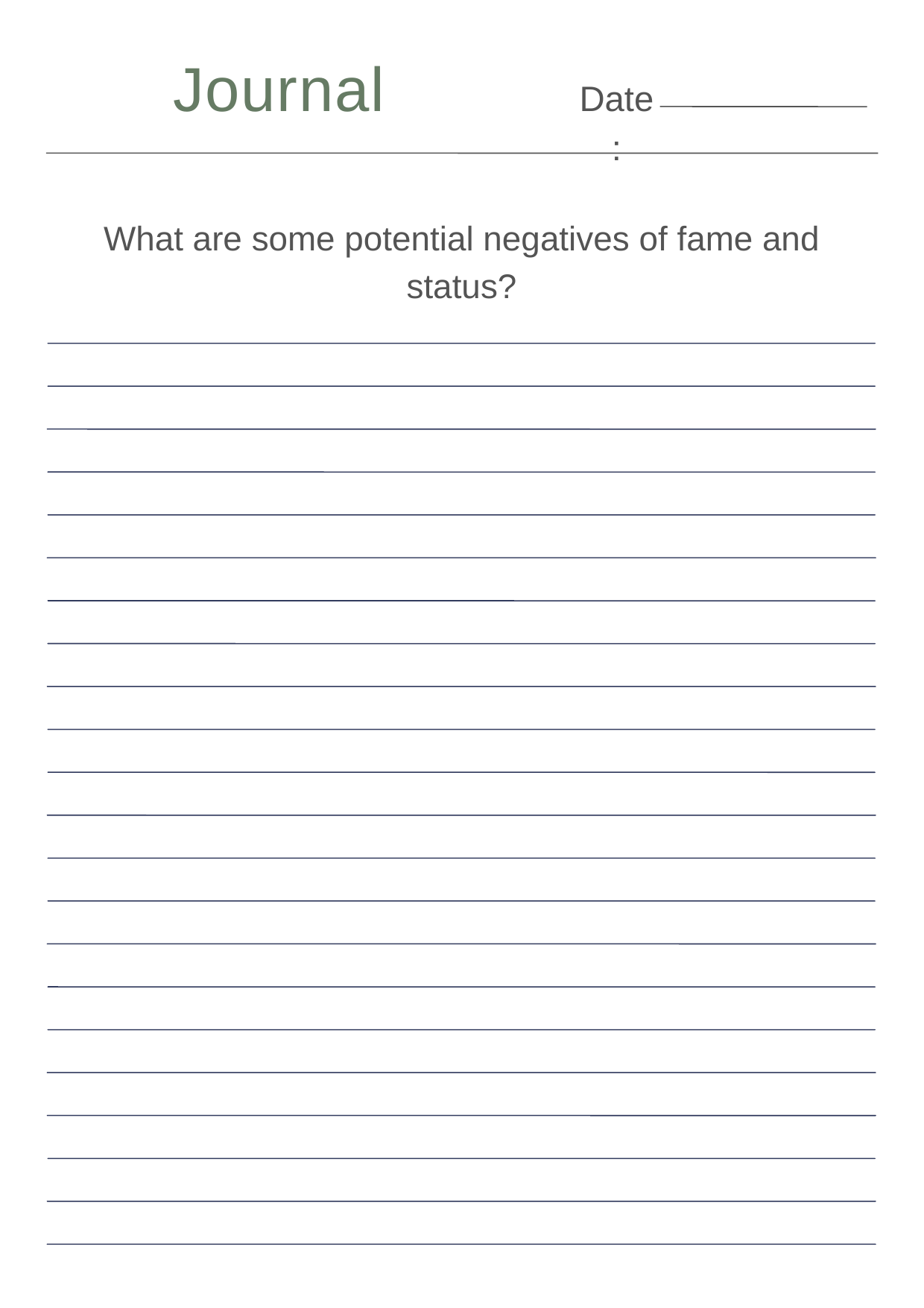

Journal
Date:

What are some potential negatives of fame and status?